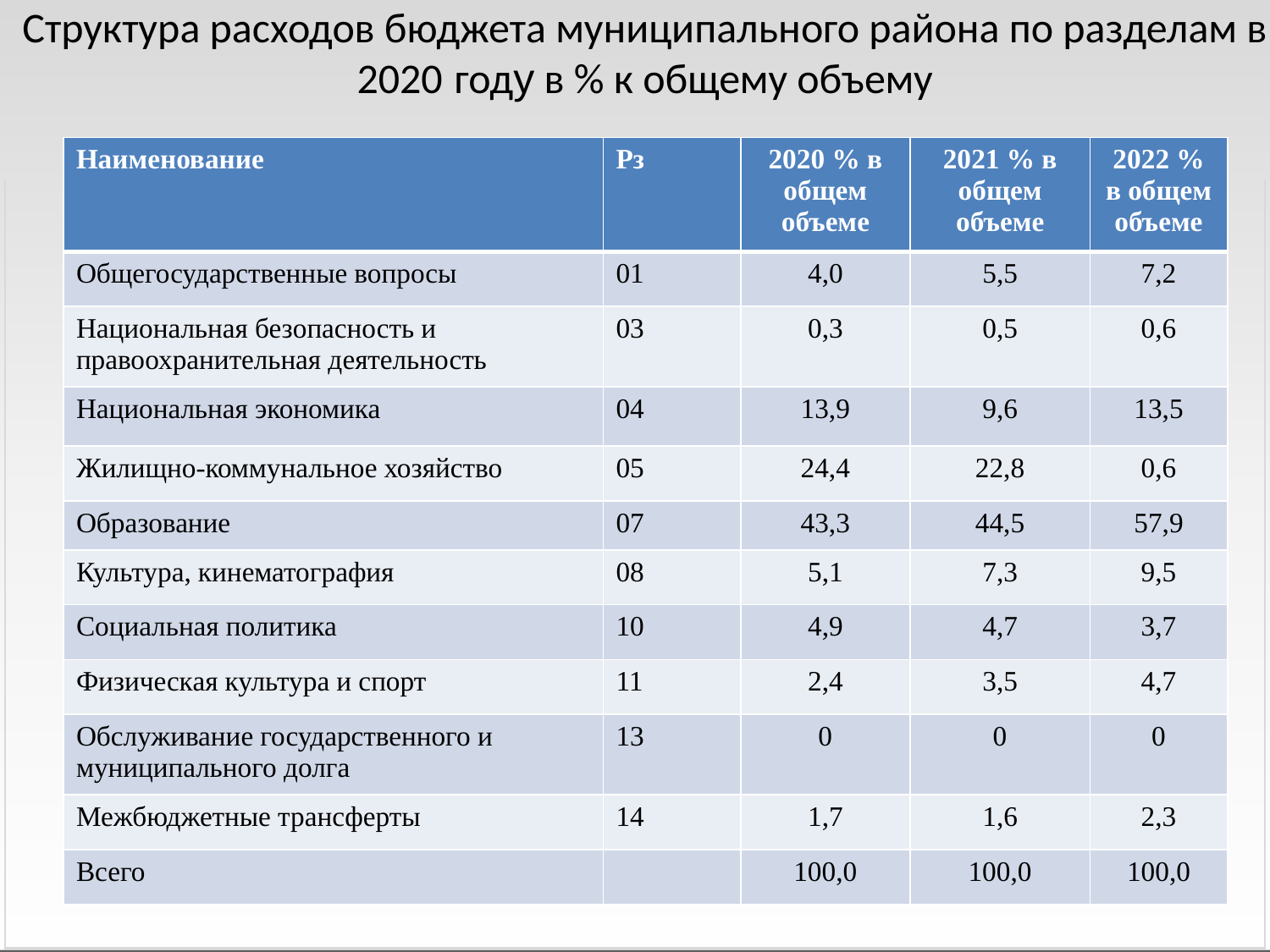

Структура расходов бюджета муниципального района по разделам в 2020 году в % к общему объему
| Наименование | Рз | 2020 % в общем объеме | 2021 % в общем объеме | 2022 % в общем объеме |
| --- | --- | --- | --- | --- |
| Общегосударственные вопросы | 01 | 4,0 | 5,5 | 7,2 |
| Национальная безопасность и правоохранительная деятельность | 03 | 0,3 | 0,5 | 0,6 |
| Национальная экономика | 04 | 13,9 | 9,6 | 13,5 |
| Жилищно-коммунальное хозяйство | 05 | 24,4 | 22,8 | 0,6 |
| Образование | 07 | 43,3 | 44,5 | 57,9 |
| Культура, кинематография | 08 | 5,1 | 7,3 | 9,5 |
| Социальная политика | 10 | 4,9 | 4,7 | 3,7 |
| Физическая культура и спорт | 11 | 2,4 | 3,5 | 4,7 |
| Обслуживание государственного и муниципального долга | 13 | 0 | 0 | 0 |
| Межбюджетные трансферты | 14 | 1,7 | 1,6 | 2,3 |
| Всего |  | 100,0 | 100,0 | 100,0 |